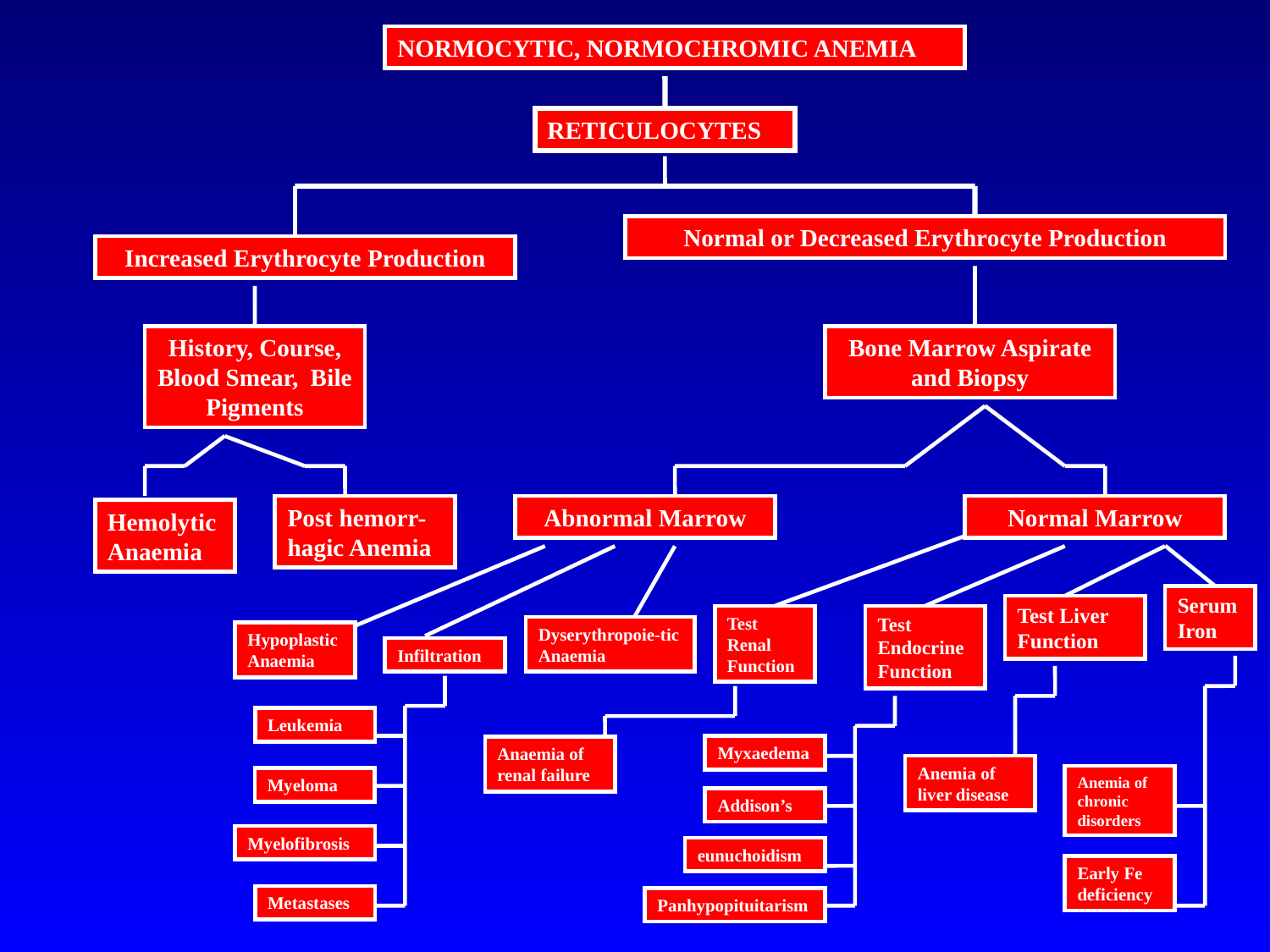

NORMOCYTIC, NORMOCHROMIC ANEMIA

RETICULOCYTES

Normal or Decreased Erythrocyte Production
Increased Erythrocyte Production

History, Course, Blood Smear,  Bile Pigments
Bone Marrow Aspirate and Biopsy

Post hemorr-hagic Anemia
Abnormal Marrow
Normal Marrow
Hemolytic Anaemia

Serum Iron
Test Liver Function
Test Renal Function
Test Endocrine Function
Dyserythropoie-tic Anaemia
Hypoplastic Anaemia
Infiltration

Leukemia

Myxaedema
Anaemia of renal failure

Anemia of liver disease
Anemia of chronic disorders
Myeloma

Addison’s

Myelofibrosis
eunuchoidism

Early Fe deficiency

Metastases
Panhypopituitarism